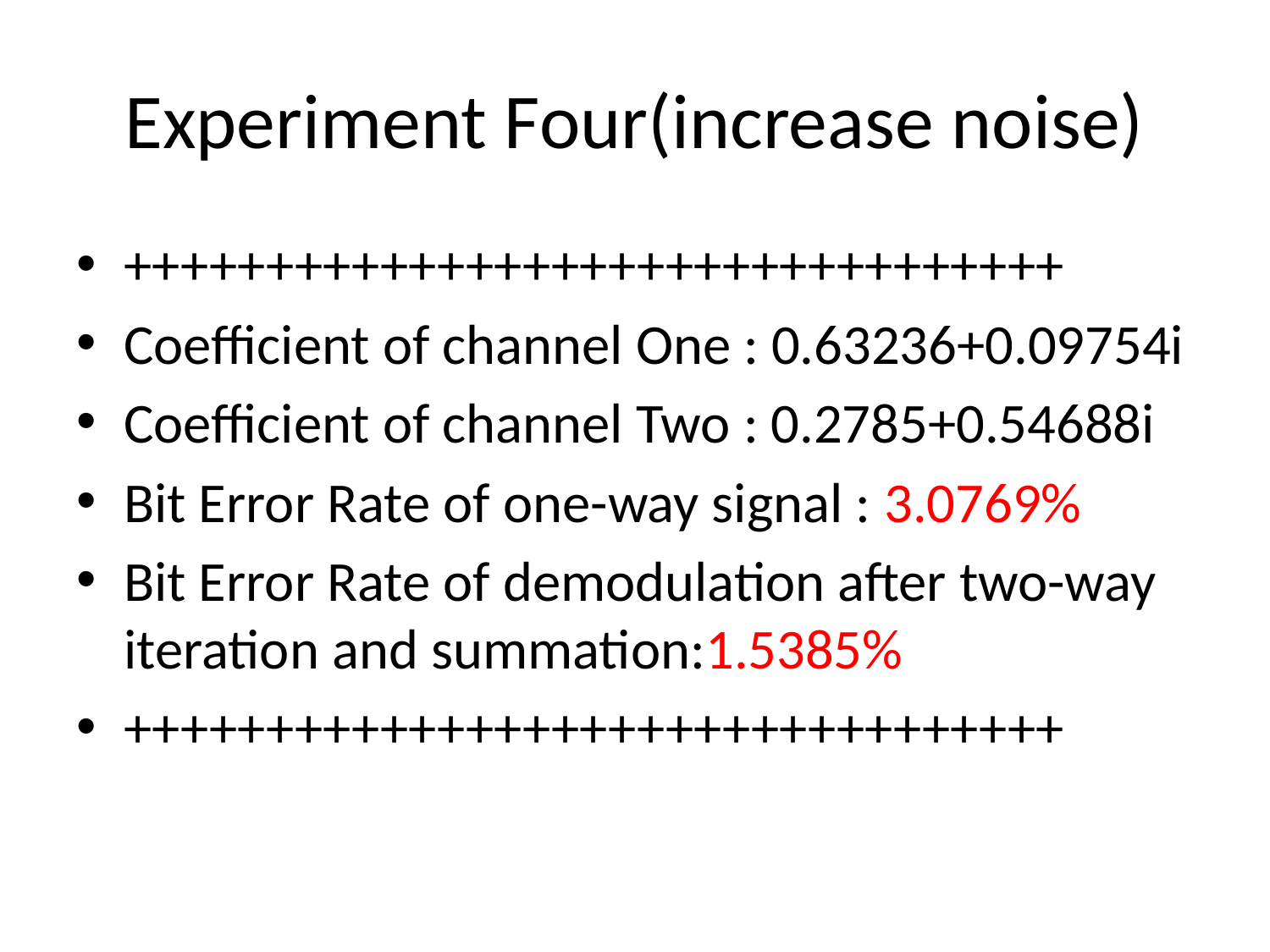

# Experiment Four(increase noise)
+++++++++++++++++++++++++++++++++
Coefficient of channel One : 0.63236+0.09754i
Coefficient of channel Two : 0.2785+0.54688i
Bit Error Rate of one-way signal : 3.0769%
Bit Error Rate of demodulation after two-way iteration and summation:1.5385%
+++++++++++++++++++++++++++++++++